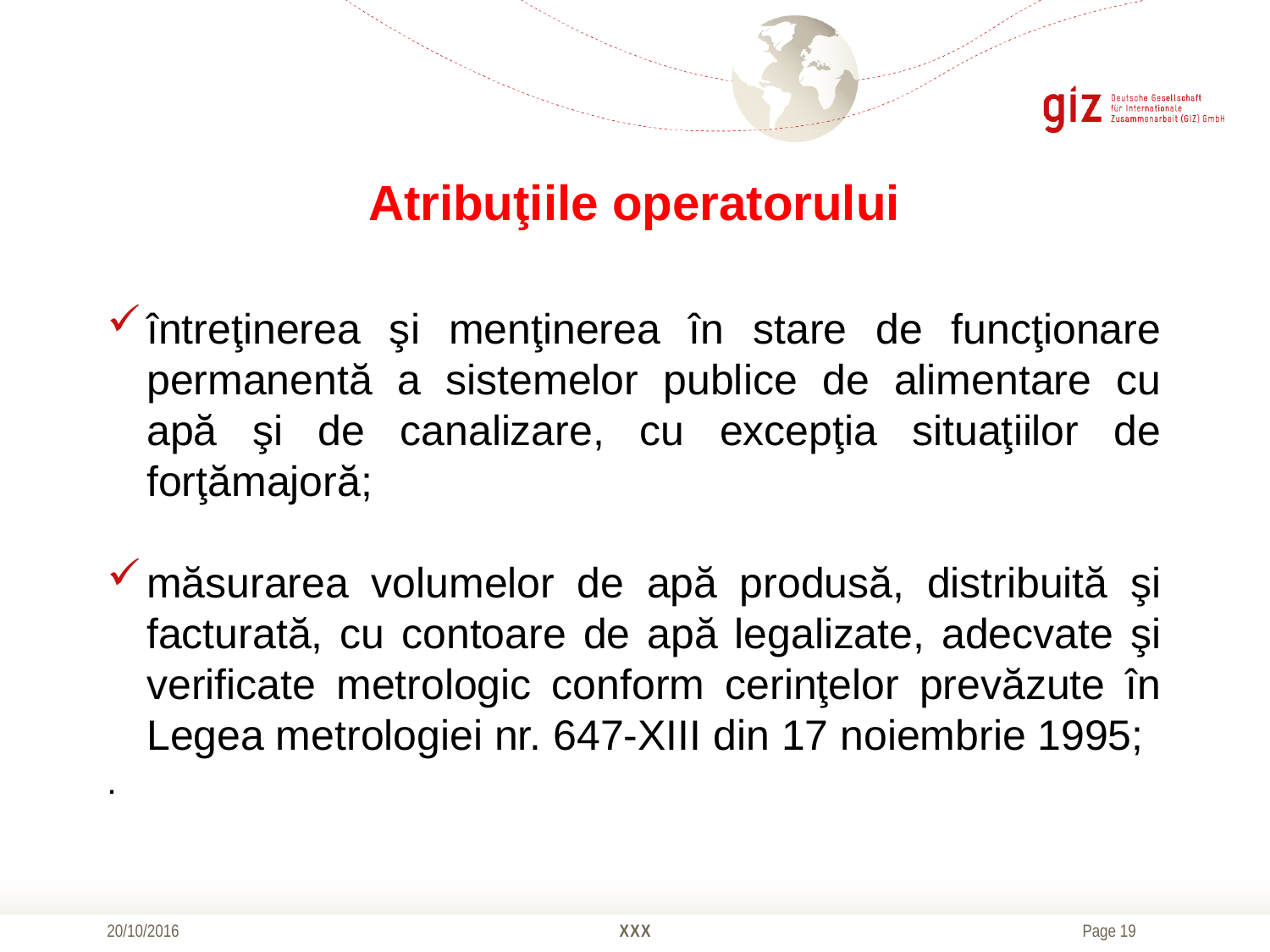

# Atribuţiile operatorului
întreţinerea şi menţinerea în stare de funcţionare permanentă a sistemelor publice de alimentare cu apă şi de canalizare, cu excepţia situaţiilor de forţămajoră;

măsurarea volumelor de apă produsă, distribuită şi facturată, cu contoare de apă legalizate, adecvate şi verificate metrologic conform cerinţelor prevăzute în Legea metrologiei nr. 647-XIII din 17 noiembrie 1995;
.

20/10/2016
XXX